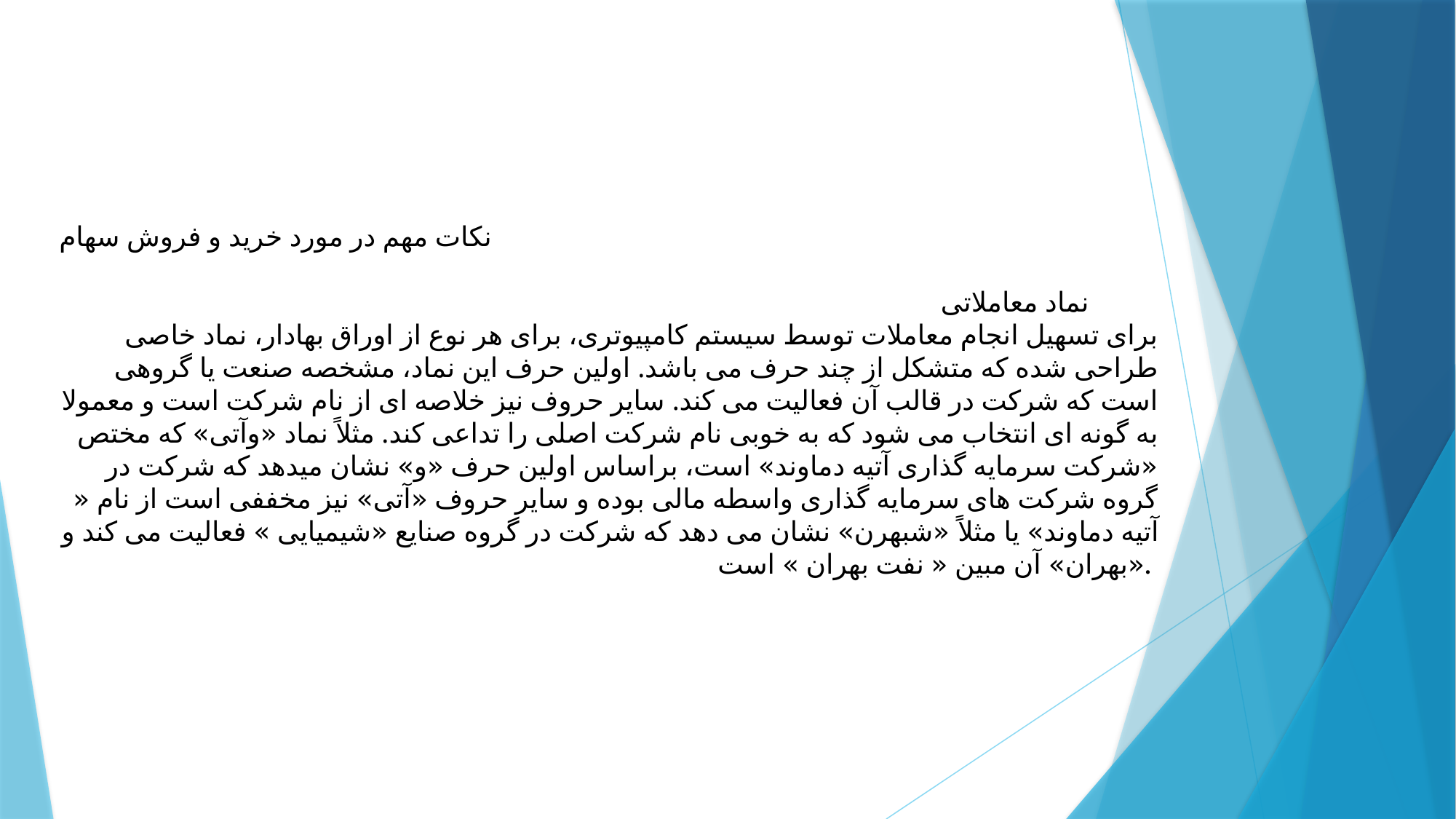

نکات مهم در مورد خرید و فروش سهام
 	نماد معاملاتی
برای تسهیل انجام معاملات توسط سیستم کامپیوتری، برای هر نوع از اوراق بهادار، نماد خاصی طراحی شده که متشکل از چند حرف می باشد. اولین حرف این نماد، مشخصه صنعت یا گروهی است که شرکت در قالب آن فعالیت می کند. سایر حروف نیز خلاصه ای از نام شرکت است و معمولا به گونه ای انتخاب می شود که به خوبی نام شرکت اصلی را تداعی کند. مثلاً نماد «وآتی» که مختص «شرکت سرمایه گذاری آتیه دماوند» است، براساس اولین حرف «و» نشان میدهد که شرکت در گروه شرکت های سرمایه گذاری واسطه مالی بوده و سایر حروف «آتی» نیز مخففی است از نام « آتیه دماوند» یا مثلاً «شبهرن» نشان می دهد که شرکت در گروه صنایع «شیمیایی » فعالیت می کند و «بهران» آن مبین « نفت بهران » است.